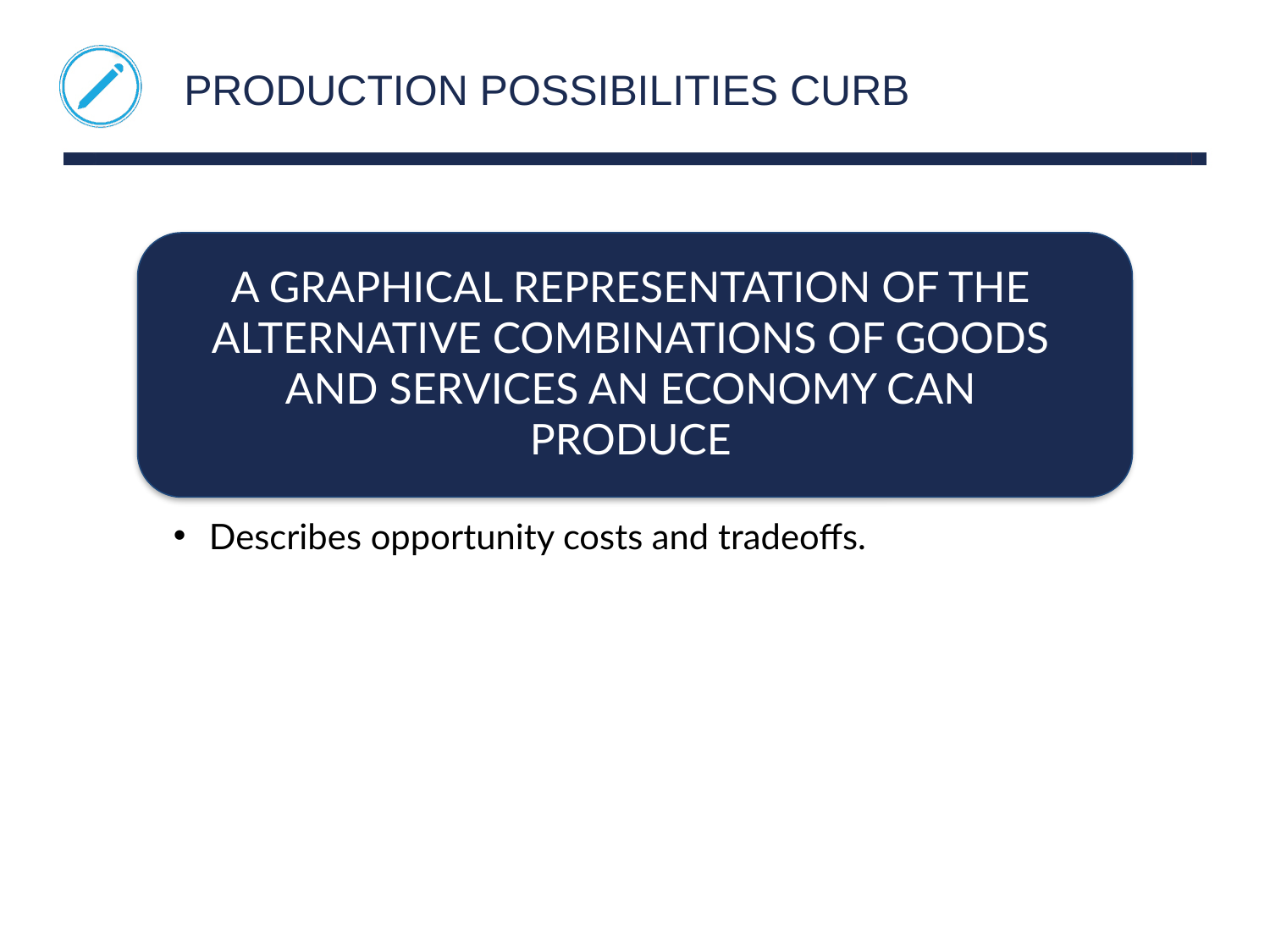

# PRODUCTION possibilities curb
A graphical representation of the alternative combinations of goods and services an economy can produce

Describes opportunity costs and tradeoffs.